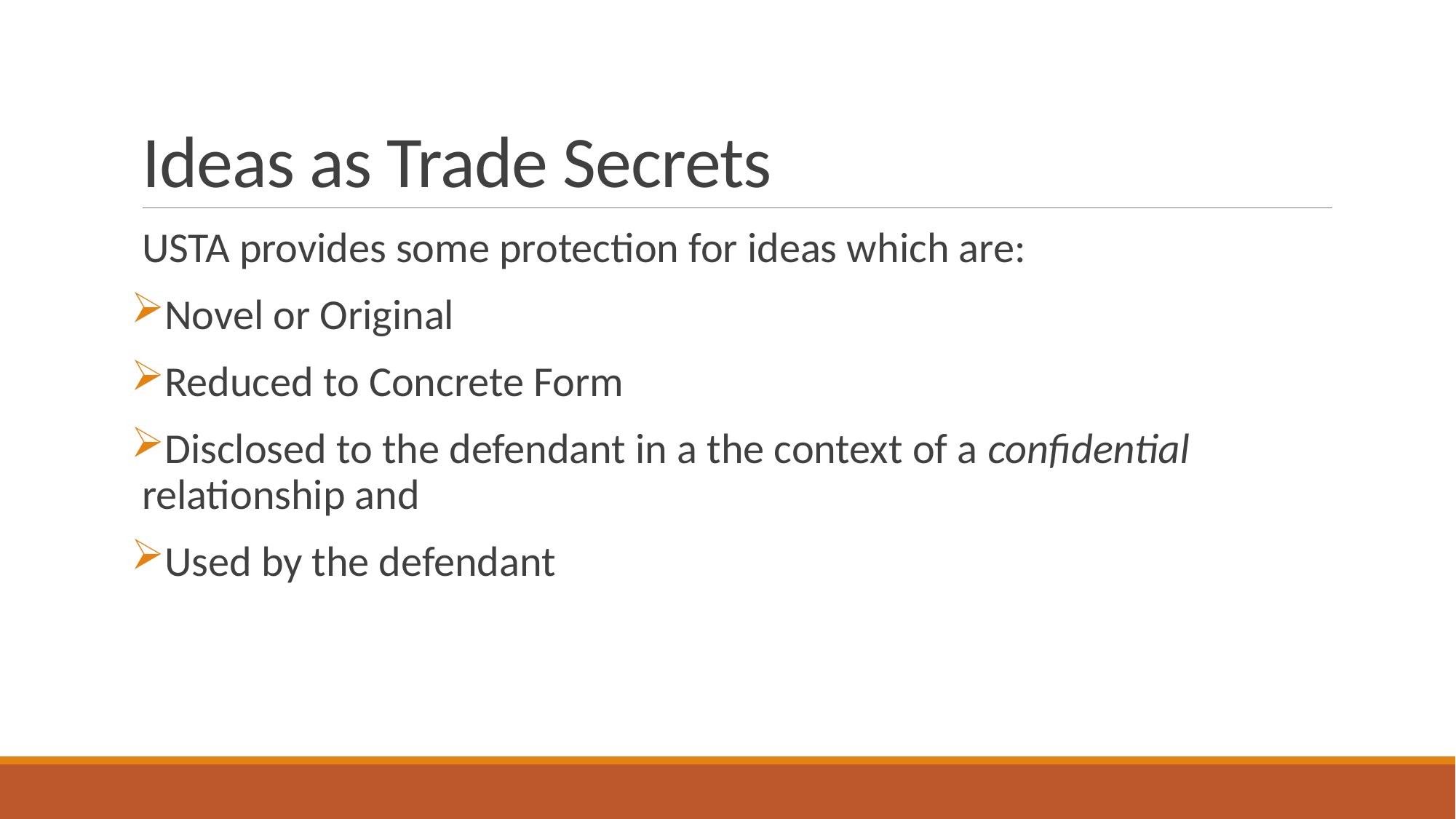

# Ideas as Trade Secrets
USTA provides some protection for ideas which are:
Novel or Original
Reduced to Concrete Form
Disclosed to the defendant in a the context of a confidential relationship and
Used by the defendant